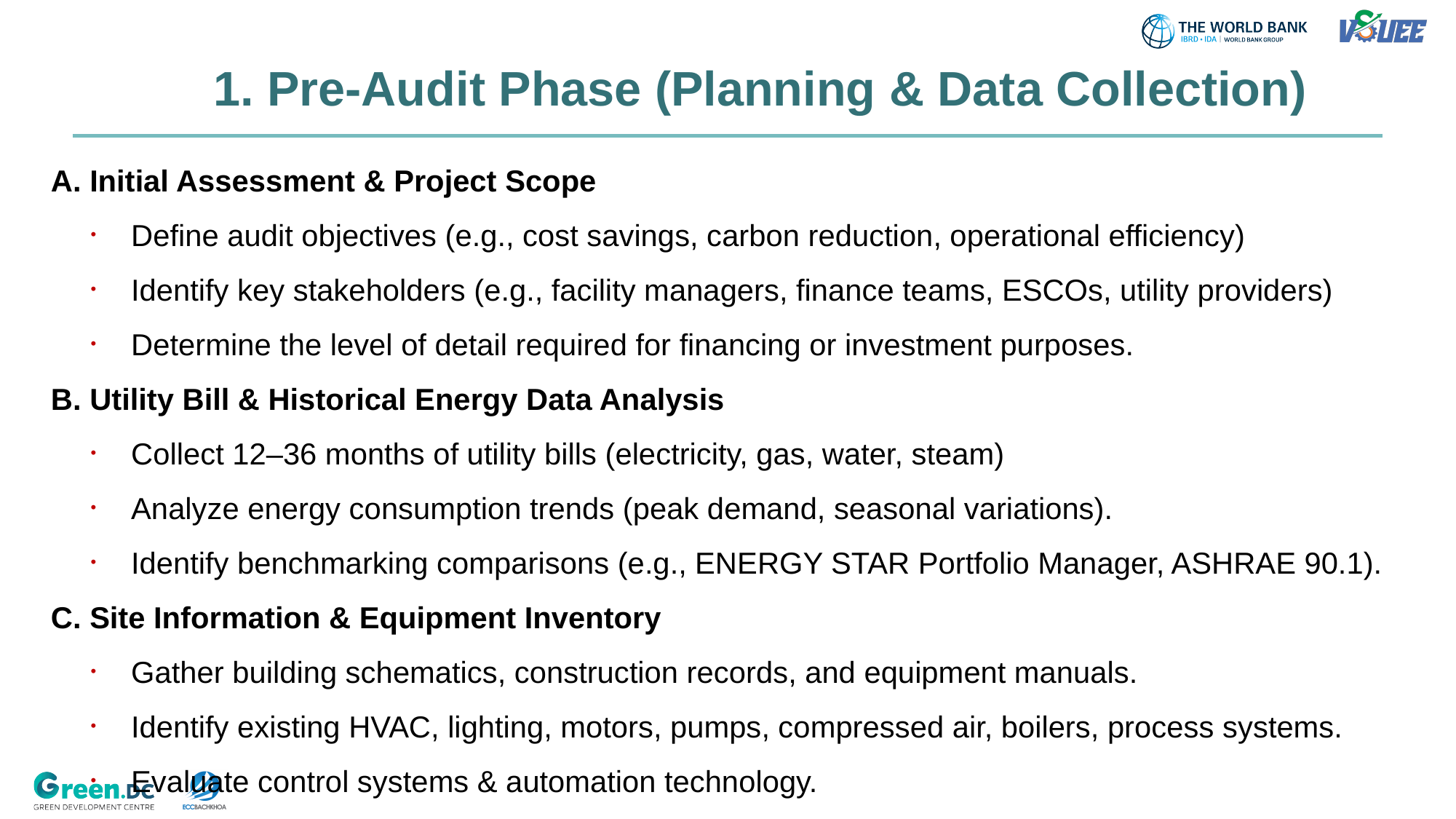

# 1. Pre-Audit Phase (Planning & Data Collection)
A. Initial Assessment & Project Scope
Define audit objectives (e.g., cost savings, carbon reduction, operational efficiency)
Identify key stakeholders (e.g., facility managers, finance teams, ESCOs, utility providers)
Determine the level of detail required for financing or investment purposes.
B. Utility Bill & Historical Energy Data Analysis
Collect 12–36 months of utility bills (electricity, gas, water, steam)
Analyze energy consumption trends (peak demand, seasonal variations).
Identify benchmarking comparisons (e.g., ENERGY STAR Portfolio Manager, ASHRAE 90.1).
C. Site Information & Equipment Inventory
Gather building schematics, construction records, and equipment manuals.
Identify existing HVAC, lighting, motors, pumps, compressed air, boilers, process systems.
Evaluate control systems & automation technology.
8